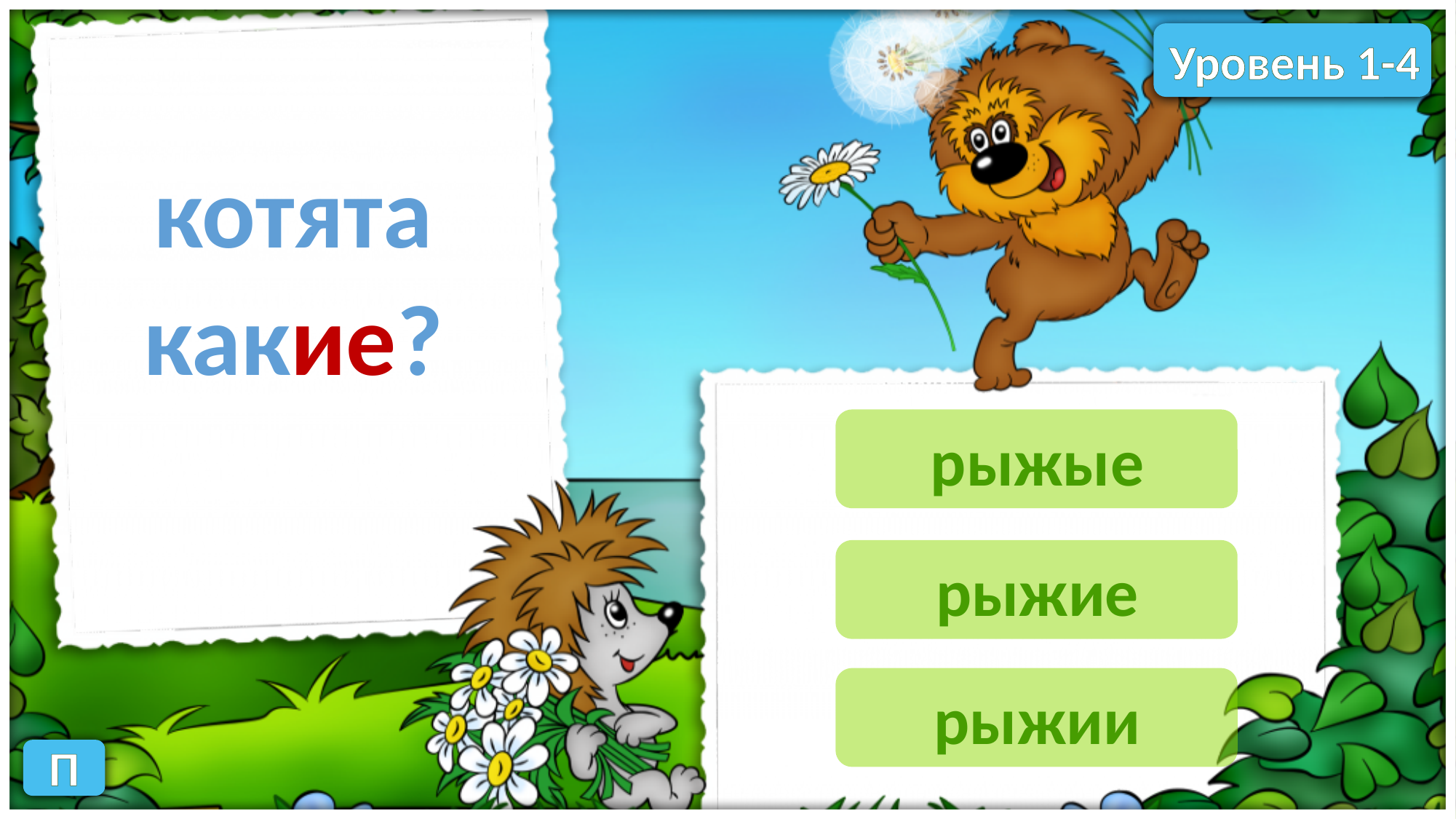

Уровень 1-4
котята
какие?

рыжые

рыжие

рыжии
П